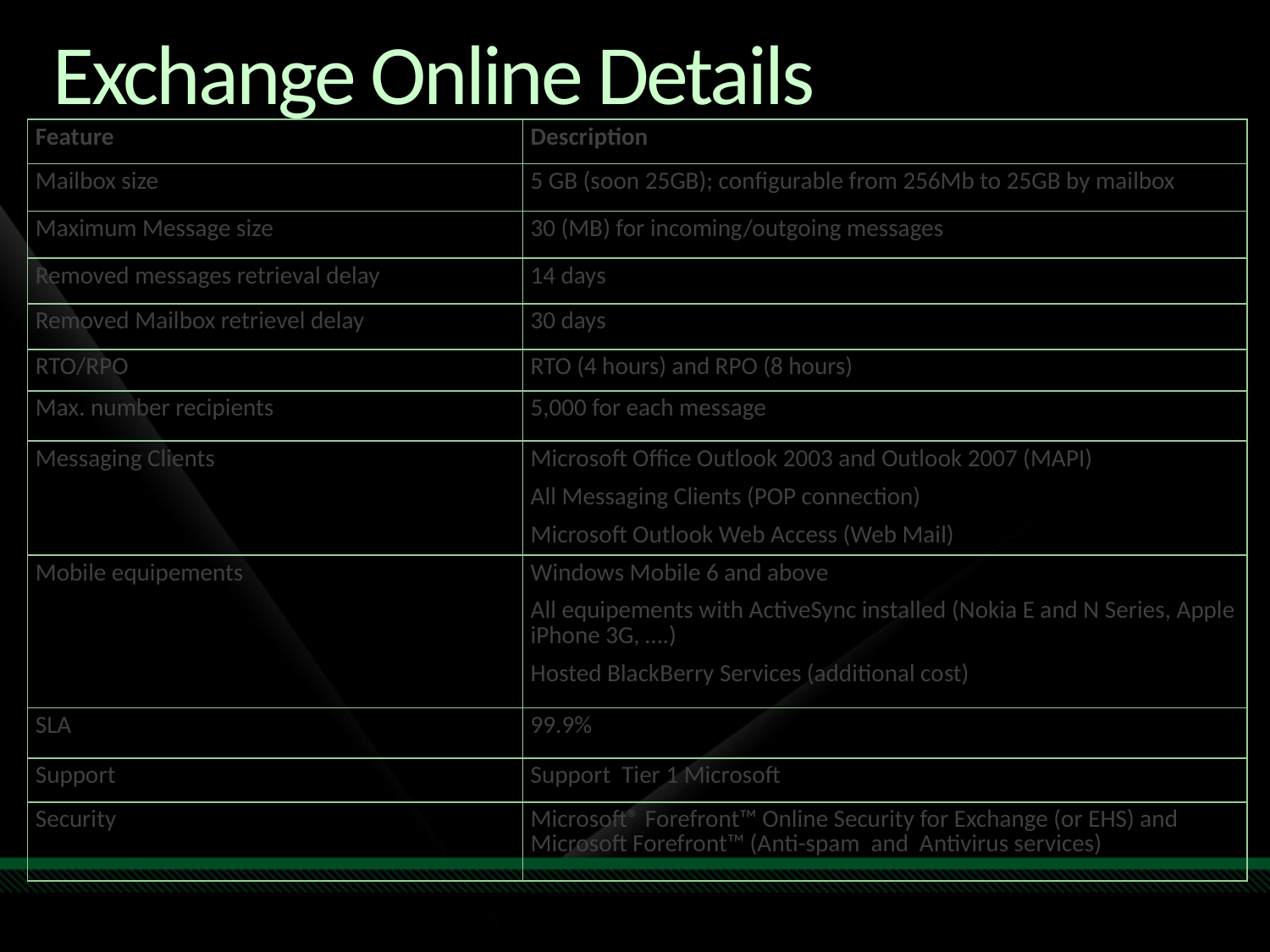

# Exchange Online Details
| Feature | Description |
| --- | --- |
| Mailbox size | 5 GB (soon 25GB); configurable from 256Mb to 25GB by mailbox |
| Maximum Message size | 30 (MB) for incoming/outgoing messages |
| Removed messages retrieval delay | 14 days |
| Removed Mailbox retrievel delay | 30 days |
| RTO/RPO | RTO (4 hours) and RPO (8 hours) |
| Max. number recipients | 5,000 for each message |
| Messaging Clients | Microsoft Office Outlook 2003 and Outlook 2007 (MAPI) All Messaging Clients (POP connection) Microsoft Outlook Web Access (Web Mail) |
| Mobile equipements | Windows Mobile 6 and above All equipements with ActiveSync installed (Nokia E and N Series, Apple iPhone 3G, ….) Hosted BlackBerry Services (additional cost) |
| SLA | 99.9% |
| Support | Support Tier 1 Microsoft |
| Security | Microsoft® Forefront™ Online Security for Exchange (or EHS) and Microsoft Forefront™ (Anti-spam and Antivirus services) |